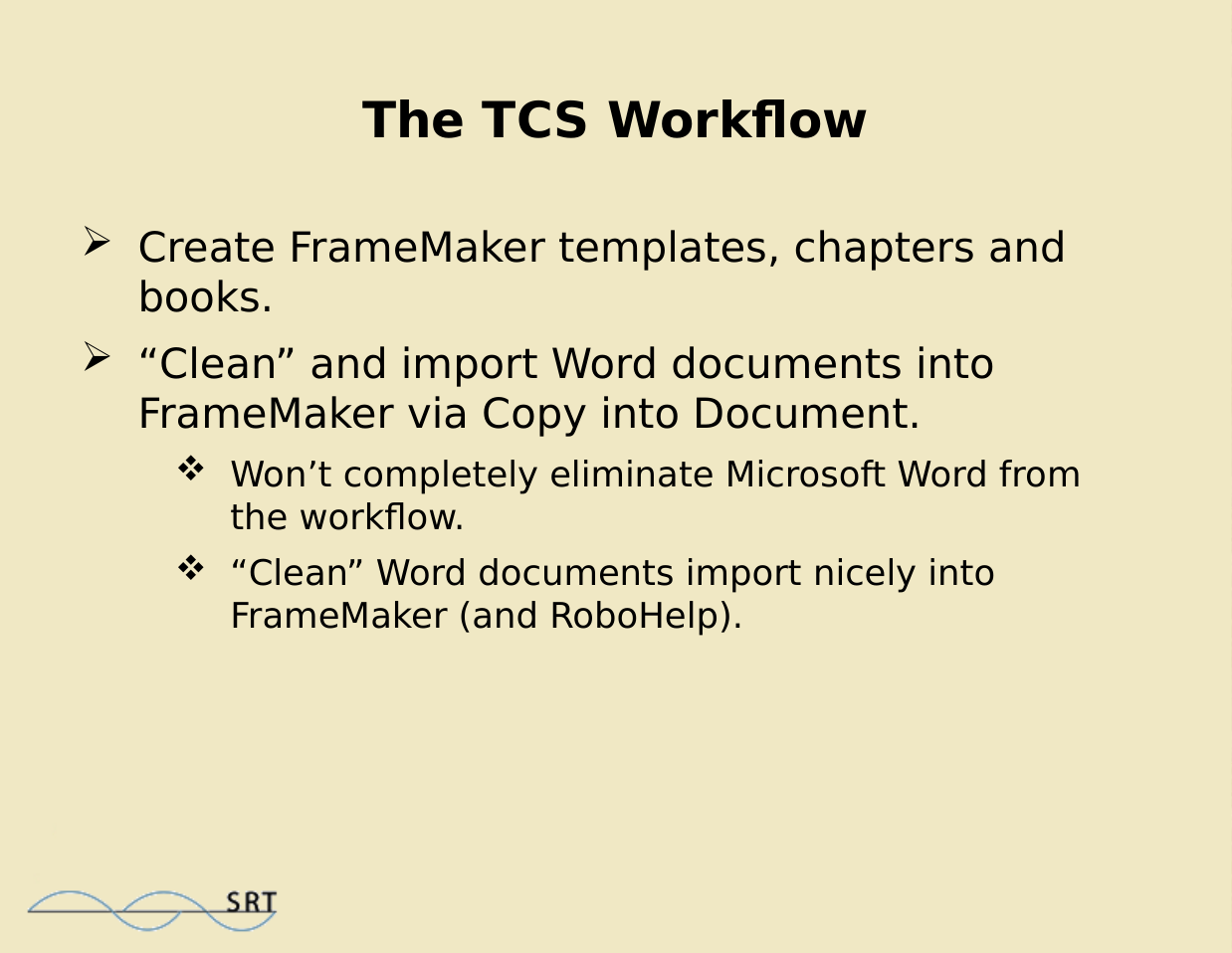

# The TCS Workflow
Create FrameMaker templates, chapters and books.
“Clean” and import Word documents into FrameMaker via Copy into Document.
Won’t completely eliminate Microsoft Word from the workflow.
“Clean” Word documents import nicely into FrameMaker (and RoboHelp).